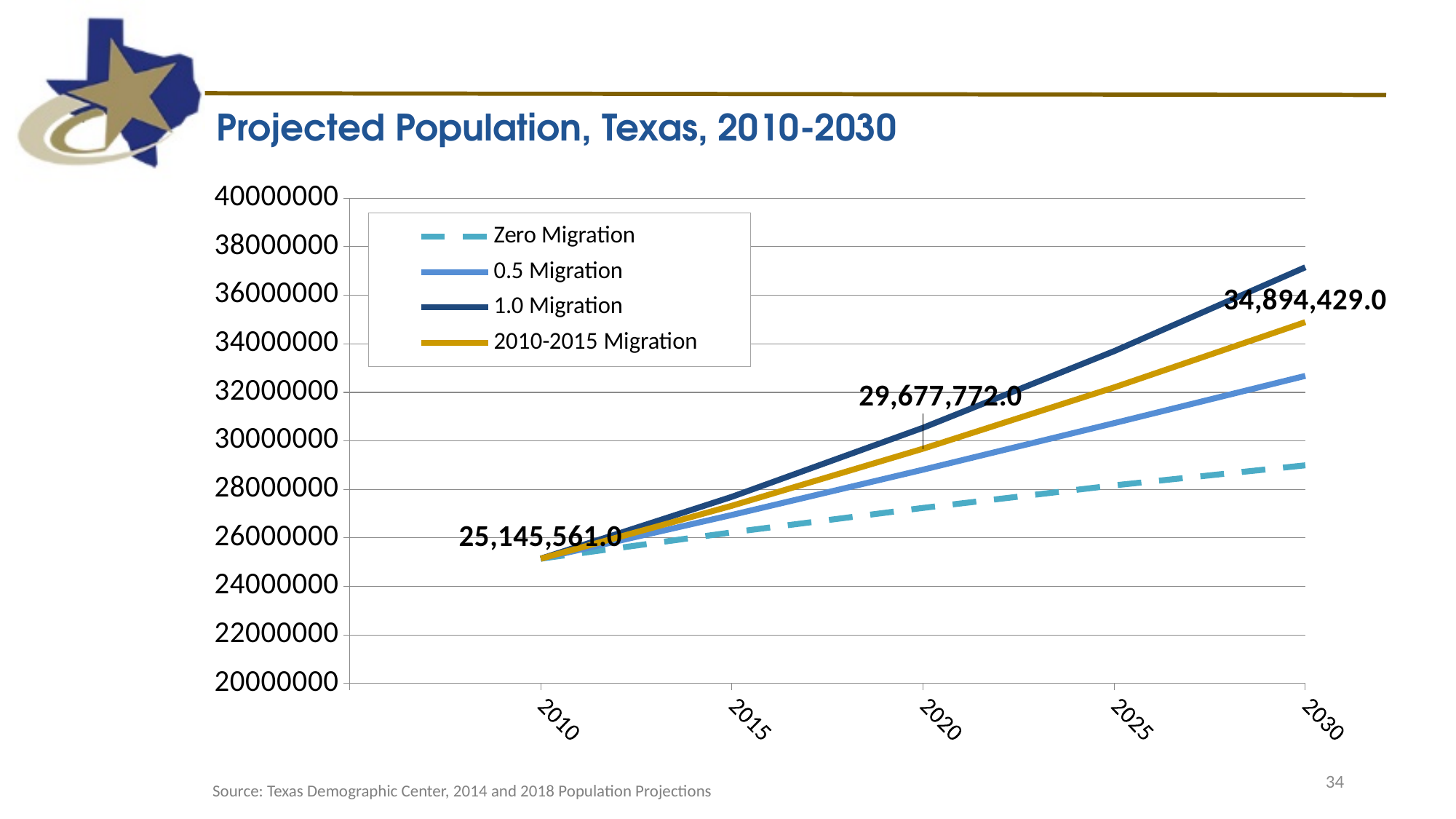

Projected Population, Texas, 2010-2030

### Chart

| Category | Zero Migration | 0.5 Migration | 1.0 Migration | 2010-2015 Migration |
|---|---|---|---|---|
|  | None | None | None | None |
| 2010 | 25145561.0 | 25145561.0 | 25145561.0 | 25145561.0 |
| 2015 | 26230098.0 | 26947116.0 | 27695284.0 | 27326252.0 |
| 2020 | 27238610.0 | 28813282.0 | 30541978.0 | 29677772.0 |
| 2025 | 28165689.0 | 30734321.0 | 33699307.0 | 32204904.0 |
| 2030 | 28994210.0 | 32680217.0 | 37155084.0 | 34894429.0 |
34
Source: Texas Demographic Center, 2014 and 2018 Population Projections